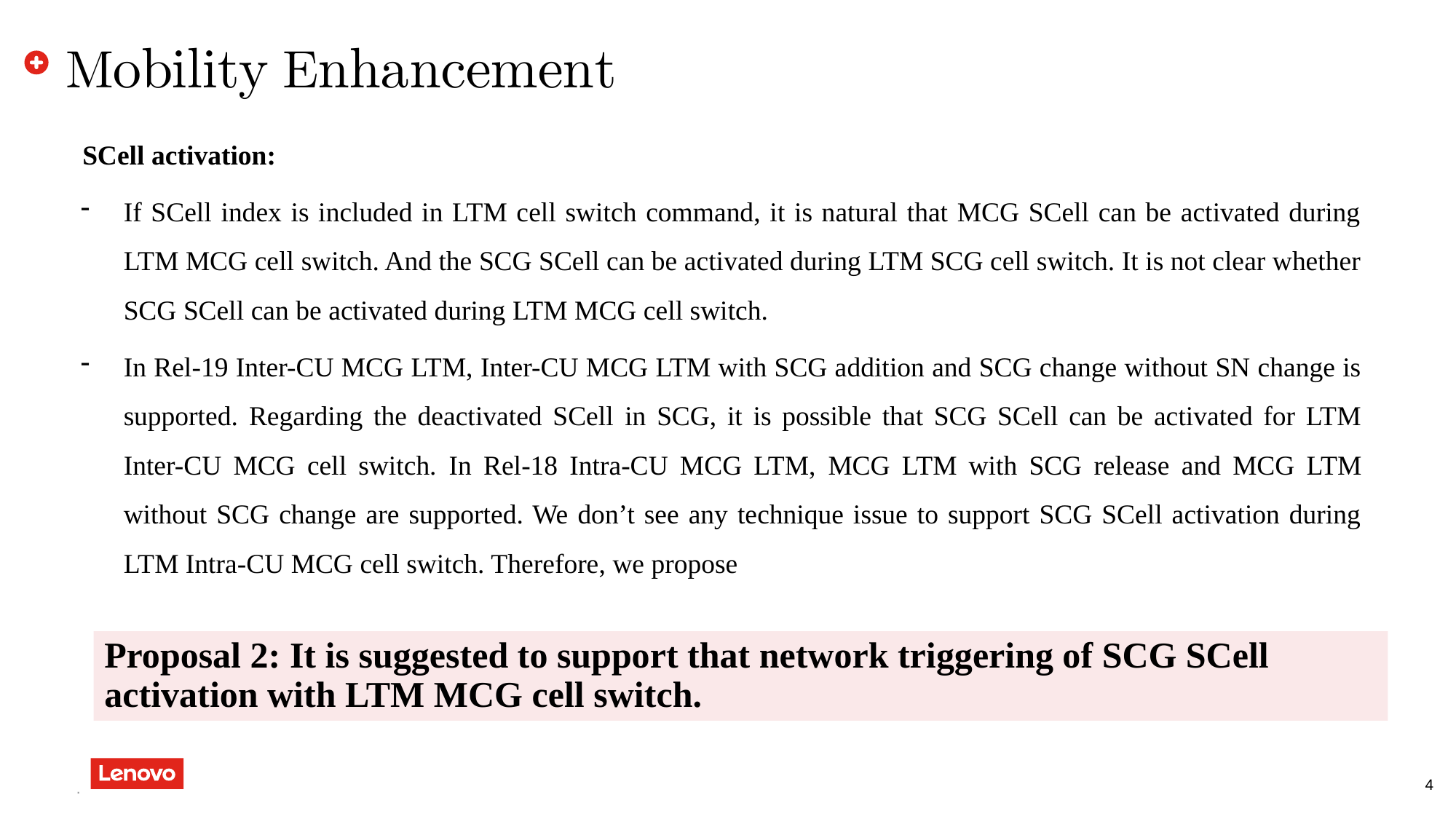

# Mobility Enhancement
SCell activation:
If SCell index is included in LTM cell switch command, it is natural that MCG SCell can be activated during LTM MCG cell switch. And the SCG SCell can be activated during LTM SCG cell switch. It is not clear whether SCG SCell can be activated during LTM MCG cell switch.
In Rel-19 Inter-CU MCG LTM, Inter-CU MCG LTM with SCG addition and SCG change without SN change is supported. Regarding the deactivated SCell in SCG, it is possible that SCG SCell can be activated for LTM Inter-CU MCG cell switch. In Rel-18 Intra-CU MCG LTM, MCG LTM with SCG release and MCG LTM without SCG change are supported. We don’t see any technique issue to support SCG SCell activation during LTM Intra-CU MCG cell switch. Therefore, we propose

Proposal 2: It is suggested to support that network triggering of SCG SCell activation with LTM MCG cell switch.
.